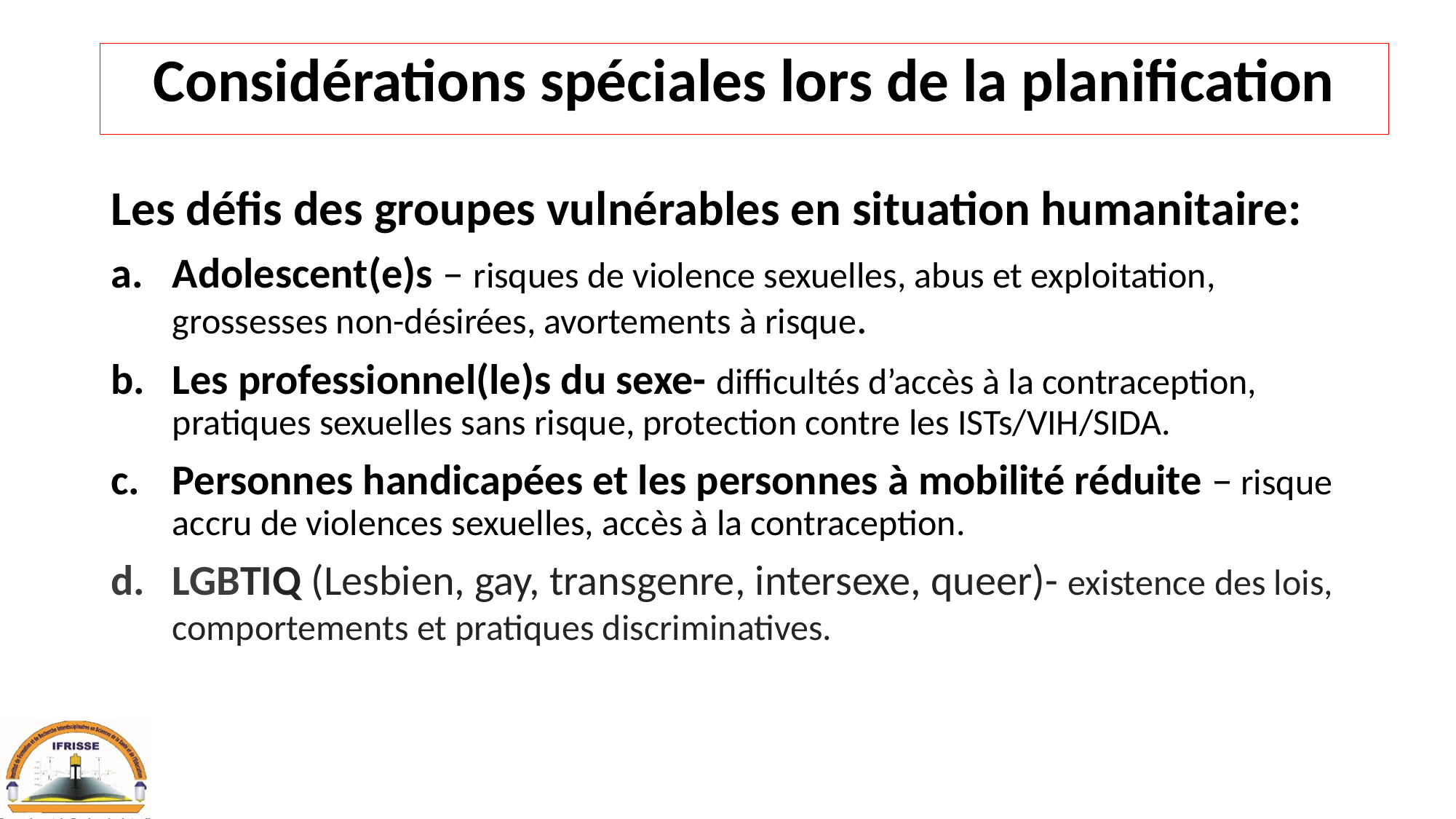

# Considérations spéciales lors de la planification
Les défis des groupes vulnérables en situation humanitaire:
Adolescent(e)s – risques de violence sexuelles, abus et exploitation, grossesses non-désirées, avortements à risque.
Les professionnel(le)s du sexe- difficultés d’accès à la contraception, pratiques sexuelles sans risque, protection contre les ISTs/VIH/SIDA.
Personnes handicapées et les personnes à mobilité réduite – risque accru de violences sexuelles, accès à la contraception.
LGBTIQ (Lesbien, gay, transgenre, intersexe, queer)- existence des lois, comportements et pratiques discriminatives.